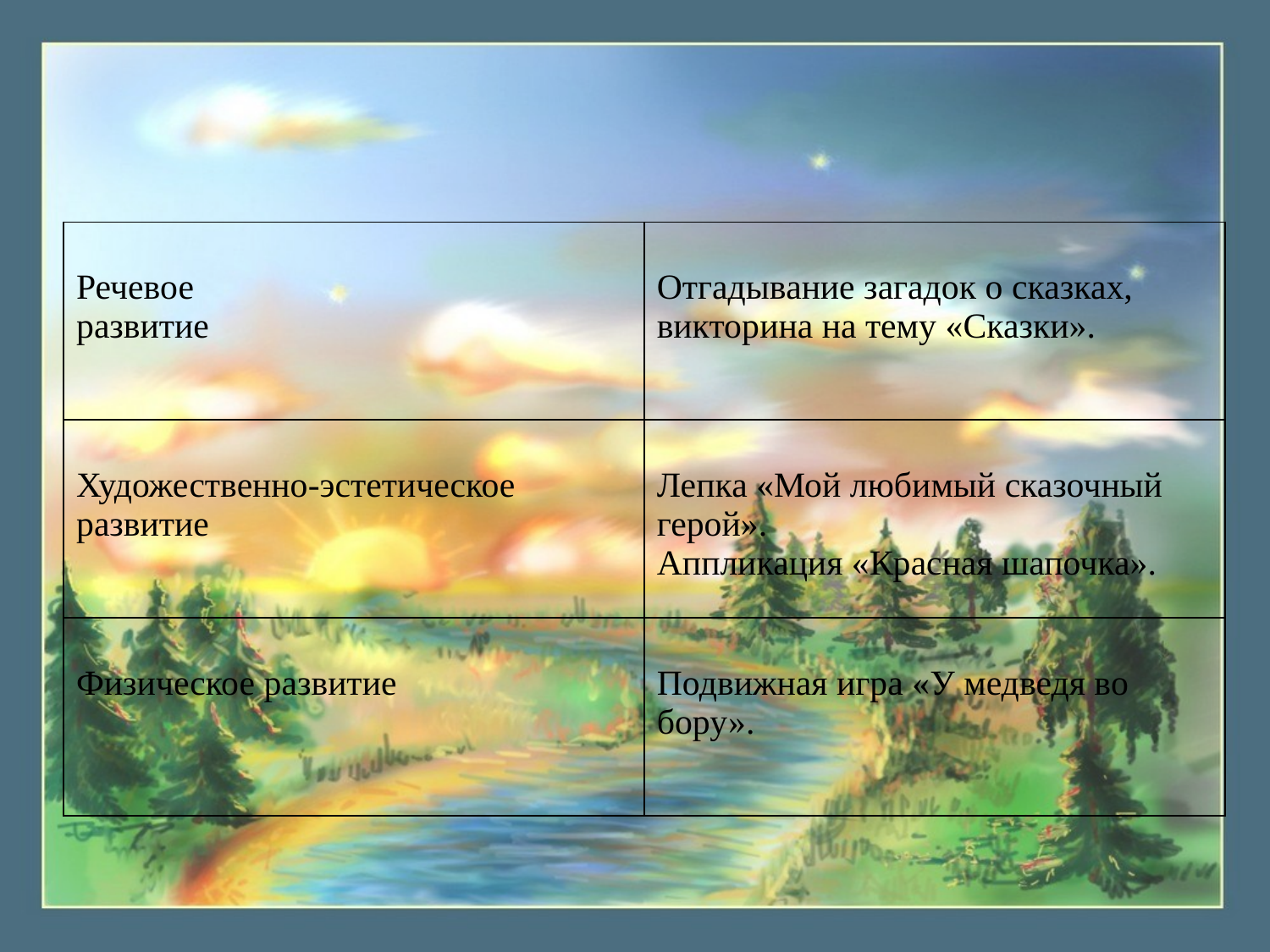

#
| Речевое развитие | Отгадывание загадок о сказках, викторина на тему «Сказки». |
| --- | --- |
| Художественно-эстетическое развитие | Лепка «Мой любимый сказочный герой». Аппликация «Красная шапочка». |
| Физическое развитие | Подвижная игра «У медведя во бору». |